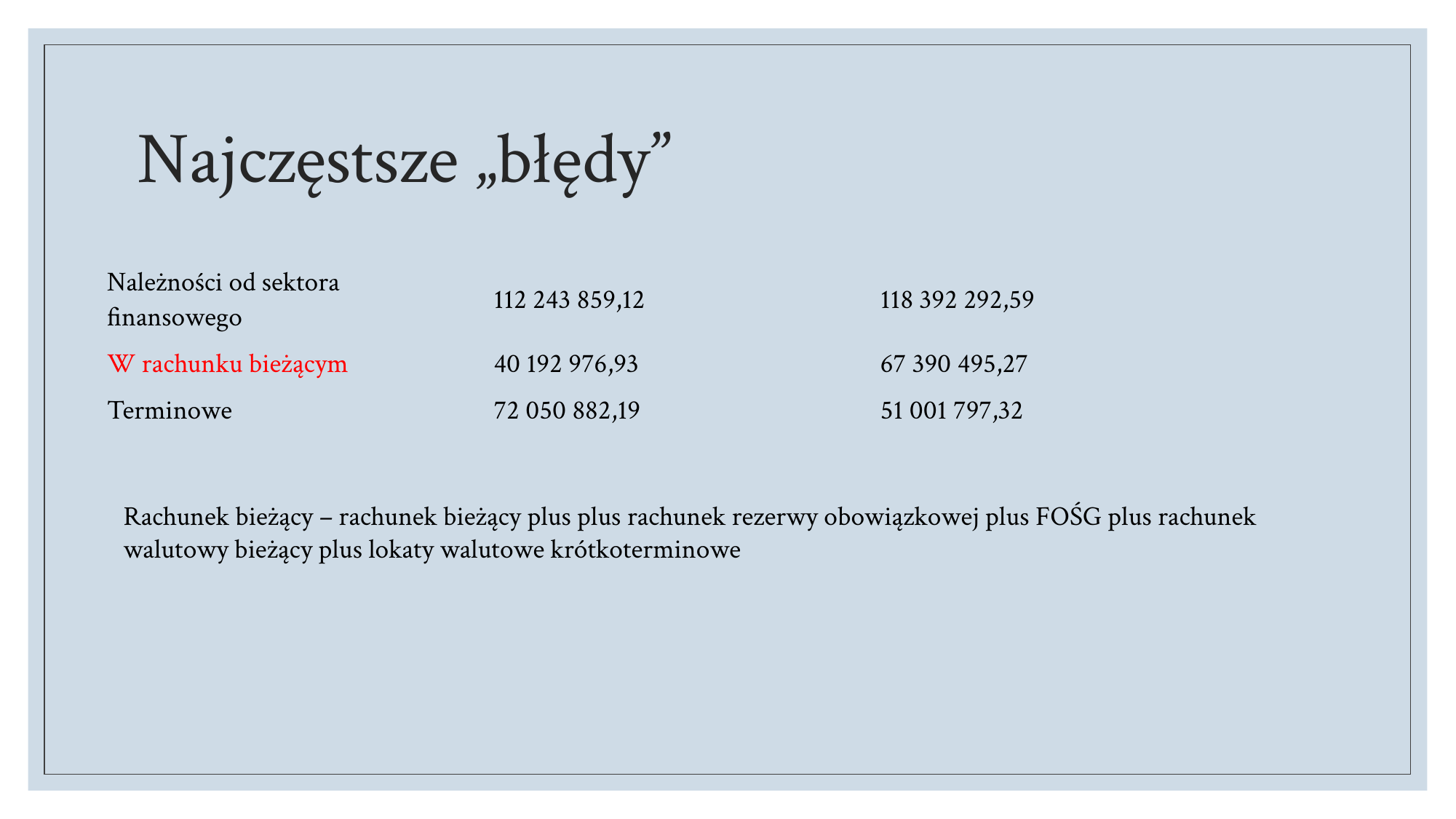

# Najczęstsze „błędy”
| Należności od sektora finansowego | 112 243 859,12 | 118 392 292,59 |
| --- | --- | --- |
| W rachunku bieżącym | 40 192 976,93 | 67 390 495,27 |
| Terminowe | 72 050 882,19 | 51 001 797,32 |
Rachunek bieżący – rachunek bieżący plus plus rachunek rezerwy obowiązkowej plus FOŚG plus rachunek walutowy bieżący plus lokaty walutowe krótkoterminowe